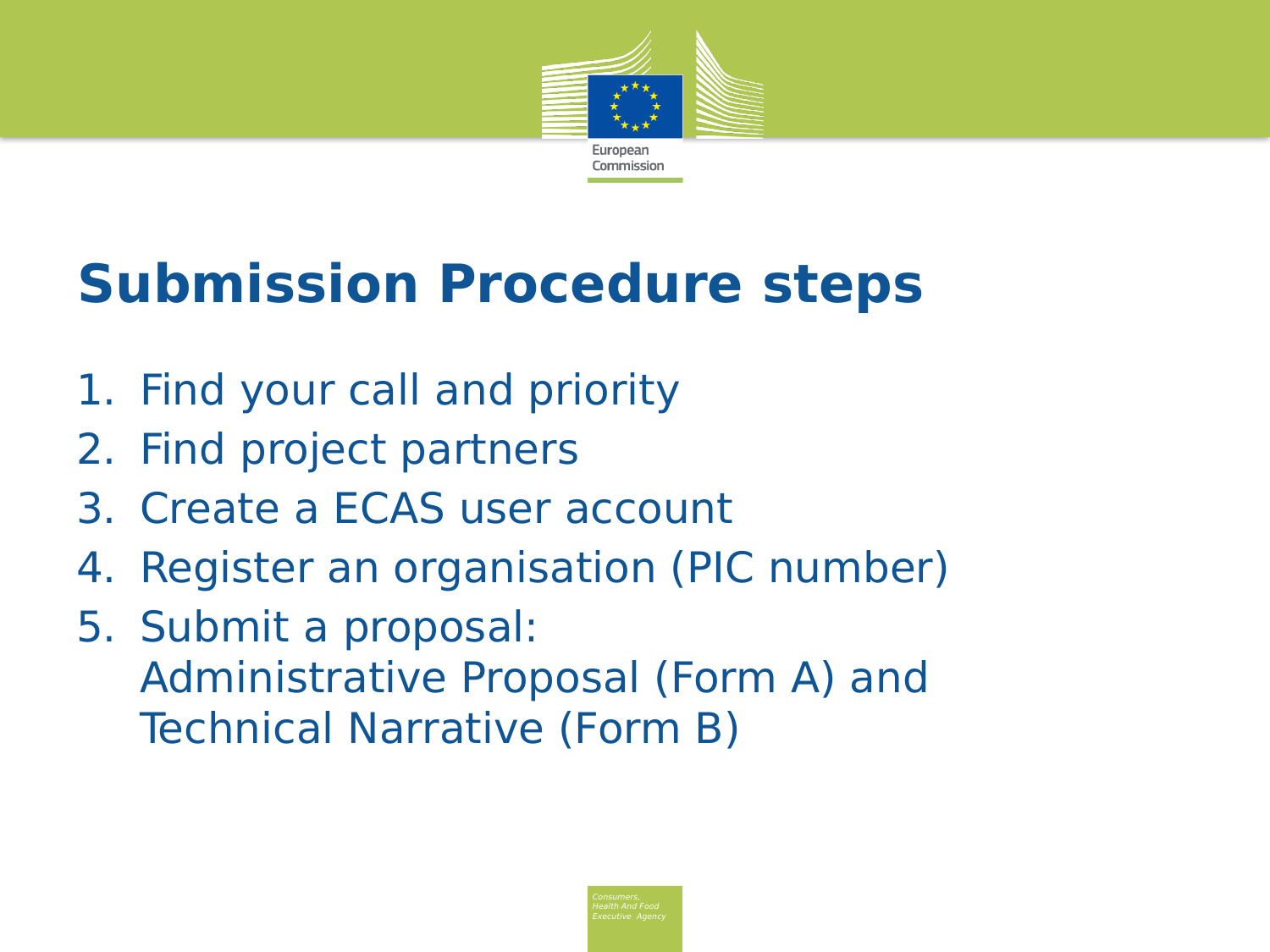

# Submission Procedure steps
Find your call and priority
Find project partners
Create a ECAS user account
Register an organisation (PIC number)
Submit a proposal:
Administrative Proposal (Form A) and
Technical Narrative (Form B)